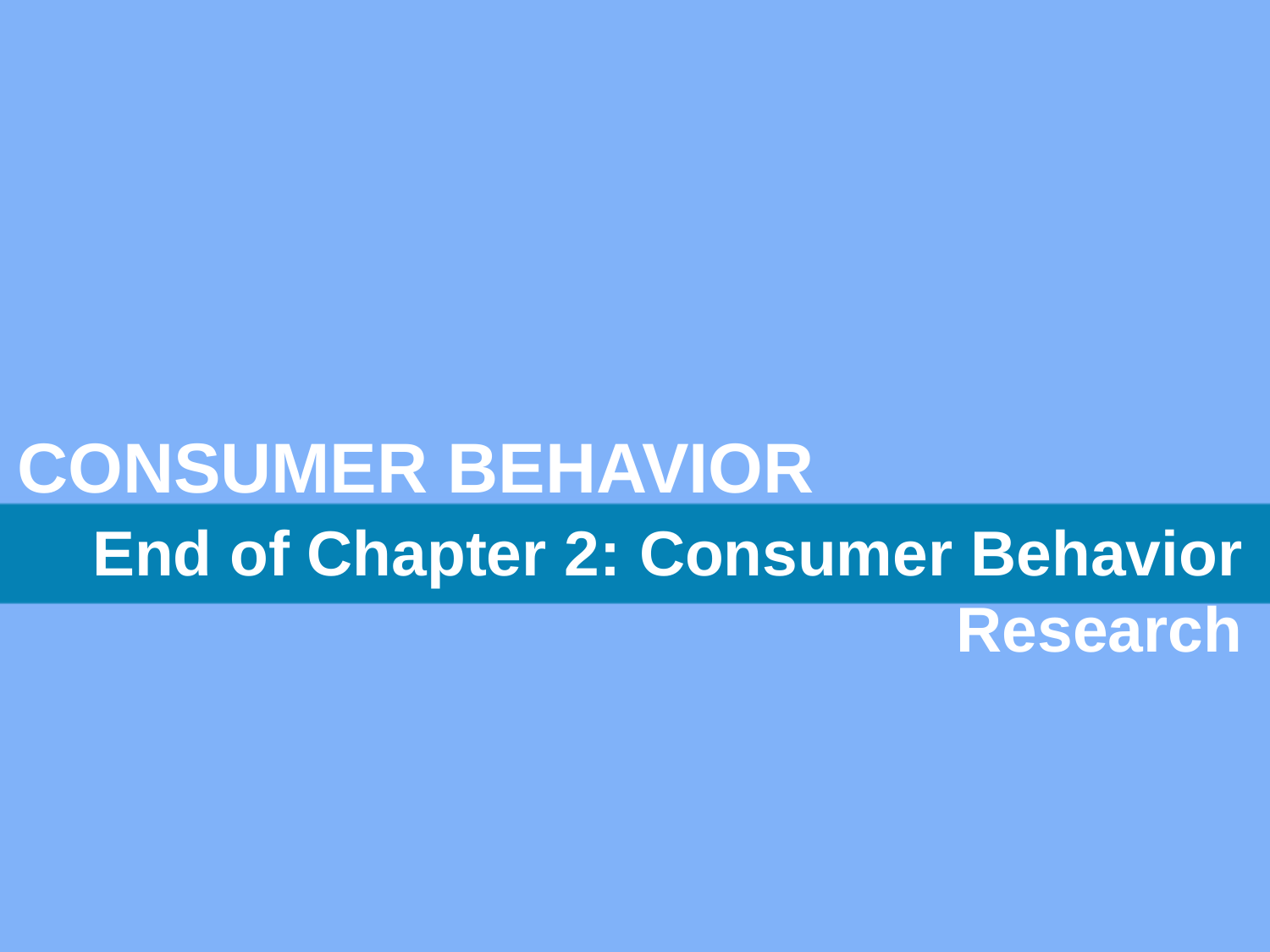

CONSUMER BEHAVIOR
End of Chapter 2: Consumer Behavior Research